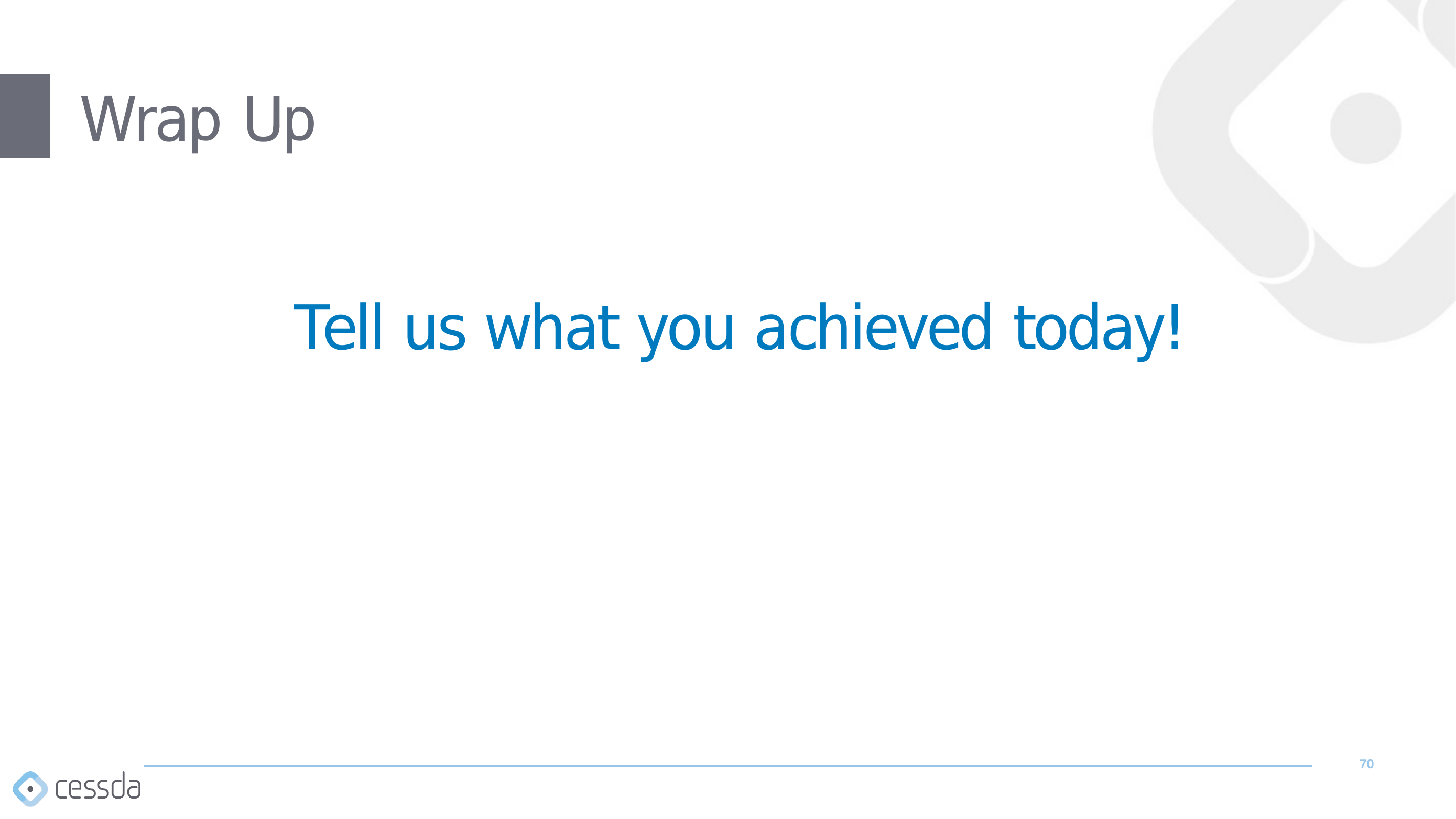

# Wrap Up

Tell us what you achieved today!

70